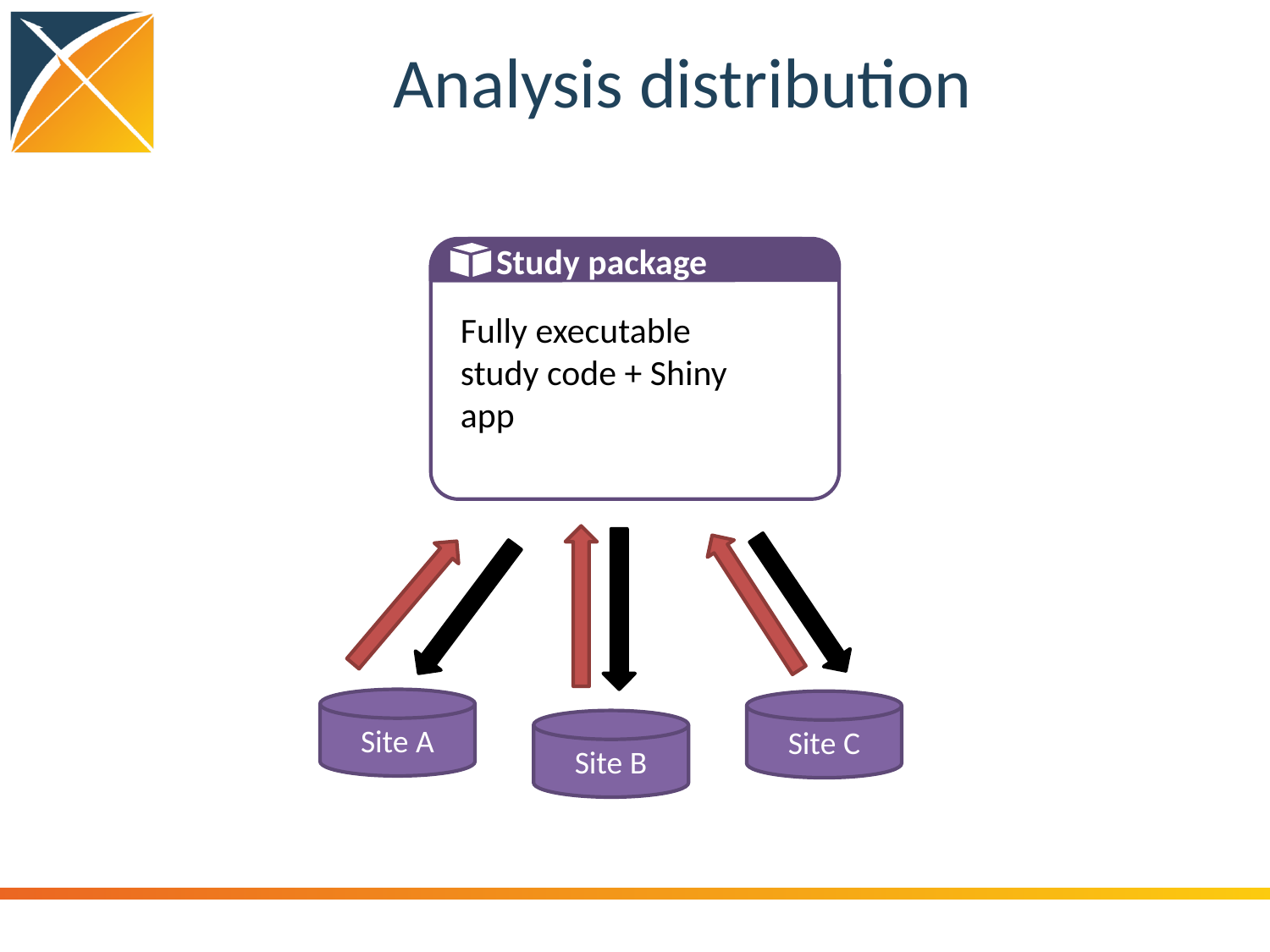

# Analysis distribution
Study package
s

Fully executable study code + Shiny app

Site A
Site C
Site B